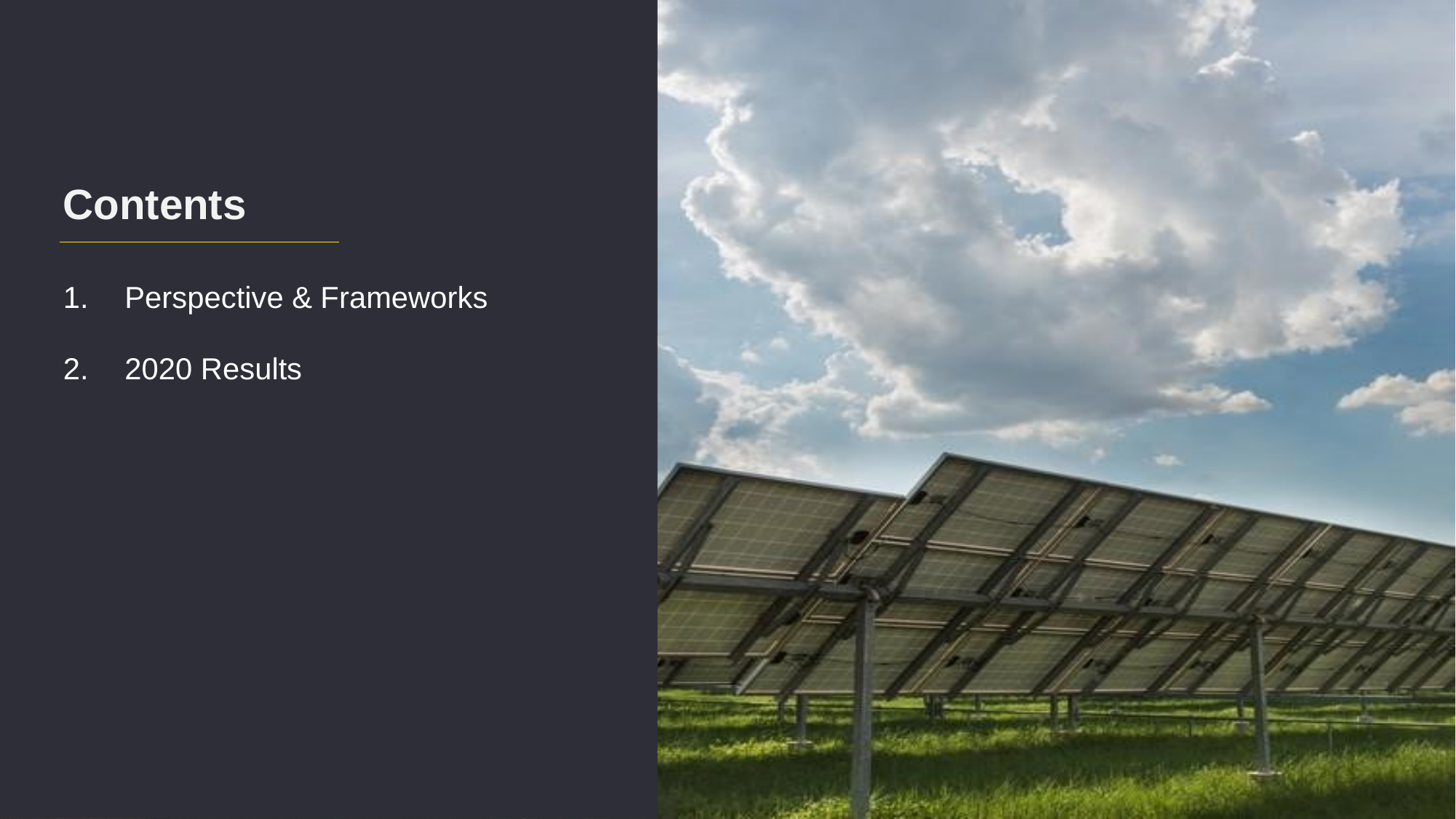

Contents
| 1. | Perspective & Frameworks |
| --- | --- |
| 2. | 2020 Results |
|  |  |
Ease of Doing Solar 2020